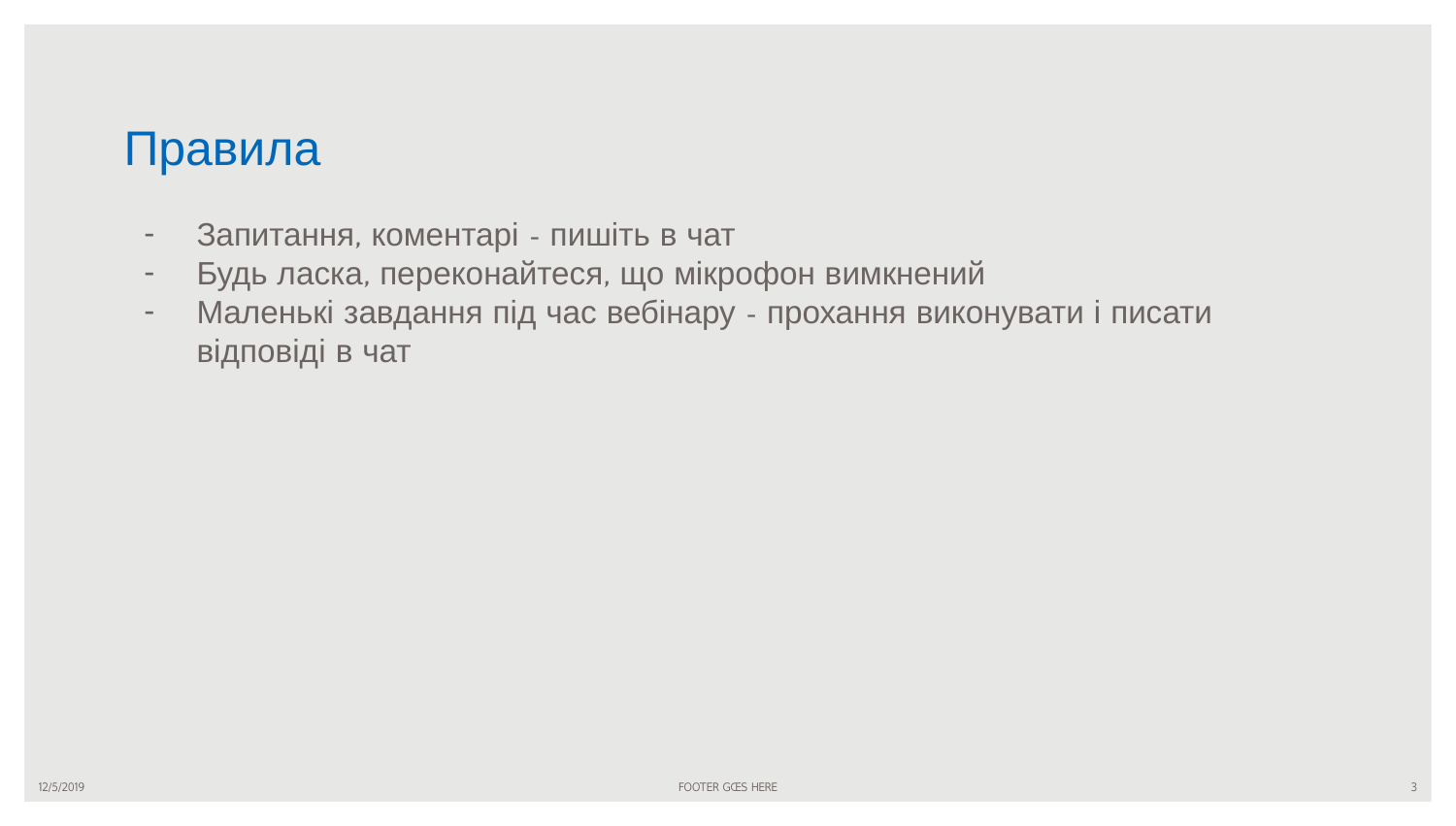

# Правила
Запитання, коментарі - пишіть в чат
Будь ласка, переконайтеся, що мікрофон вимкнений
Маленькі завдання під час вебінару - прохання виконувати і писати відповіді в чат
12/5/2019
FOOTER GOES HERE
3